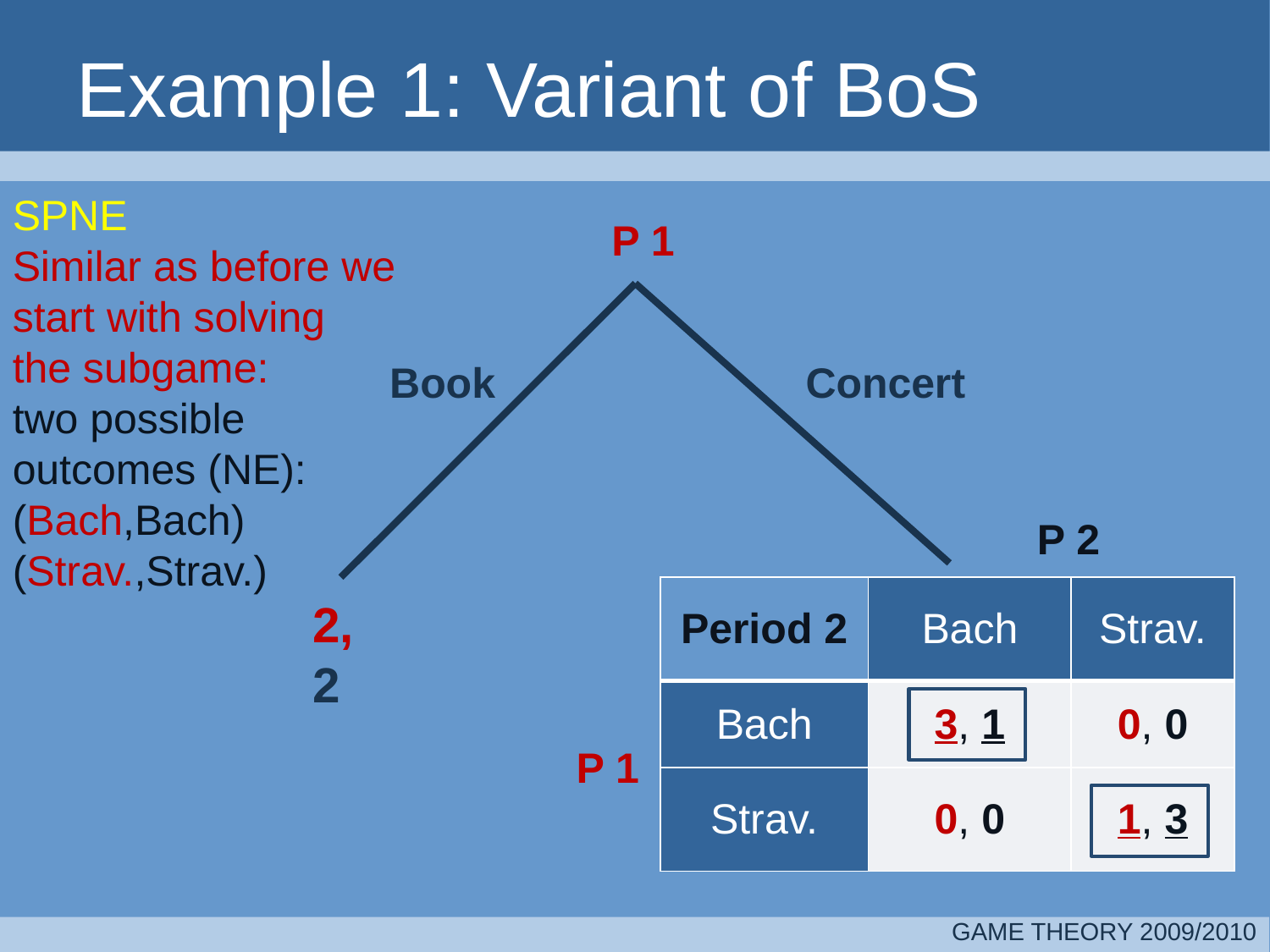

# Example 1: Variant of BoS
SPNE
Similar as before we
start with solving
the subgame:
two possible
outcomes (NE):
(Bach,Bach)
(Strav.,Strav.)

P 1
Book
Concert
P 2
| Period 2 | Bach | Strav. |
| --- | --- | --- |
| Bach | 3, 1 | 0, 0 |
| Strav. | 0, 0 | 1, 3 |
2,
2

P 1

GAME THEORY 2009/2010